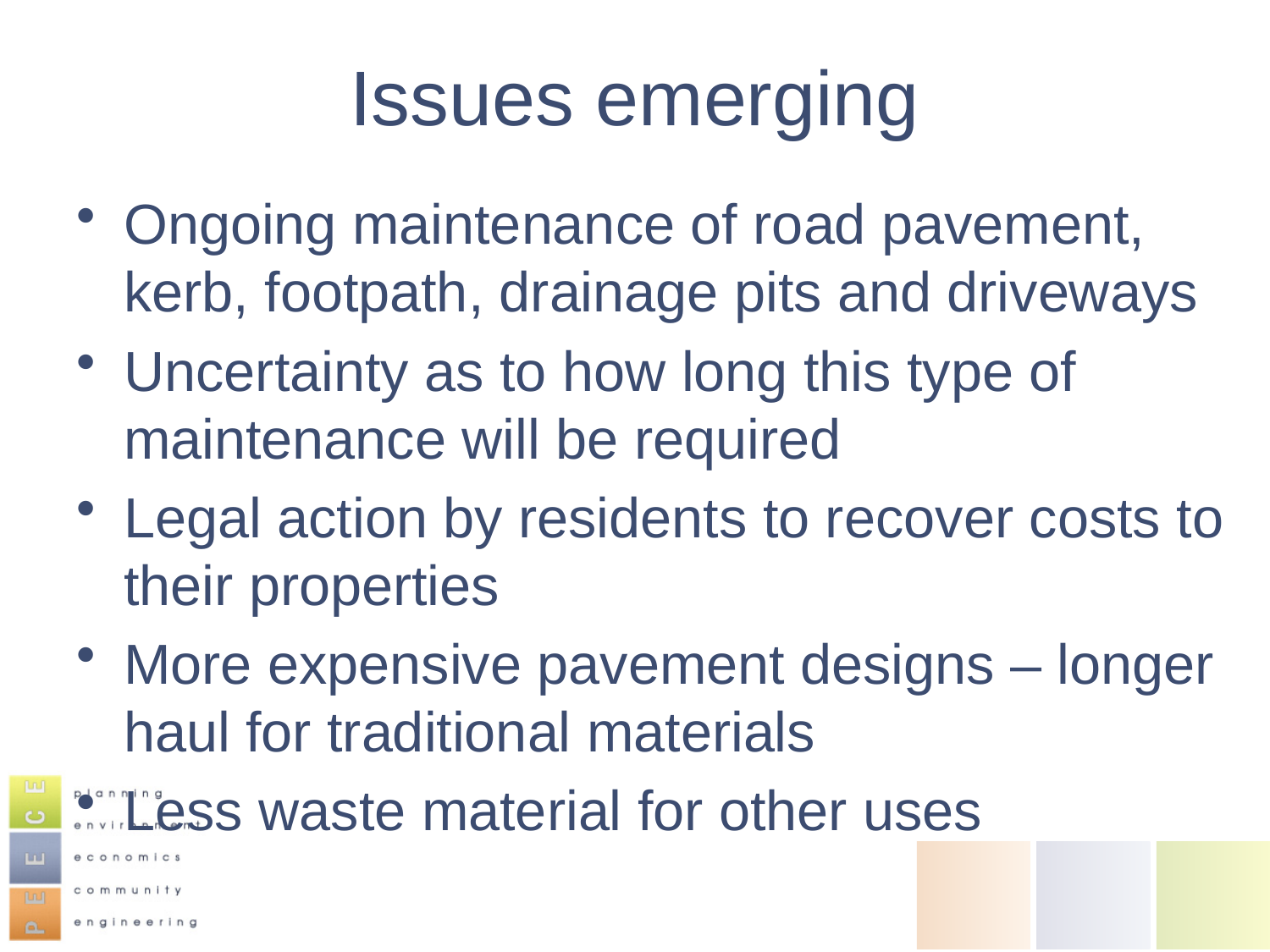

# Issues emerging
Ongoing maintenance of road pavement, kerb, footpath, drainage pits and driveways
Uncertainty as to how long this type of maintenance will be required
Legal action by residents to recover costs to their properties
More expensive pavement designs – longer haul for traditional materials
Less waste material for other uses